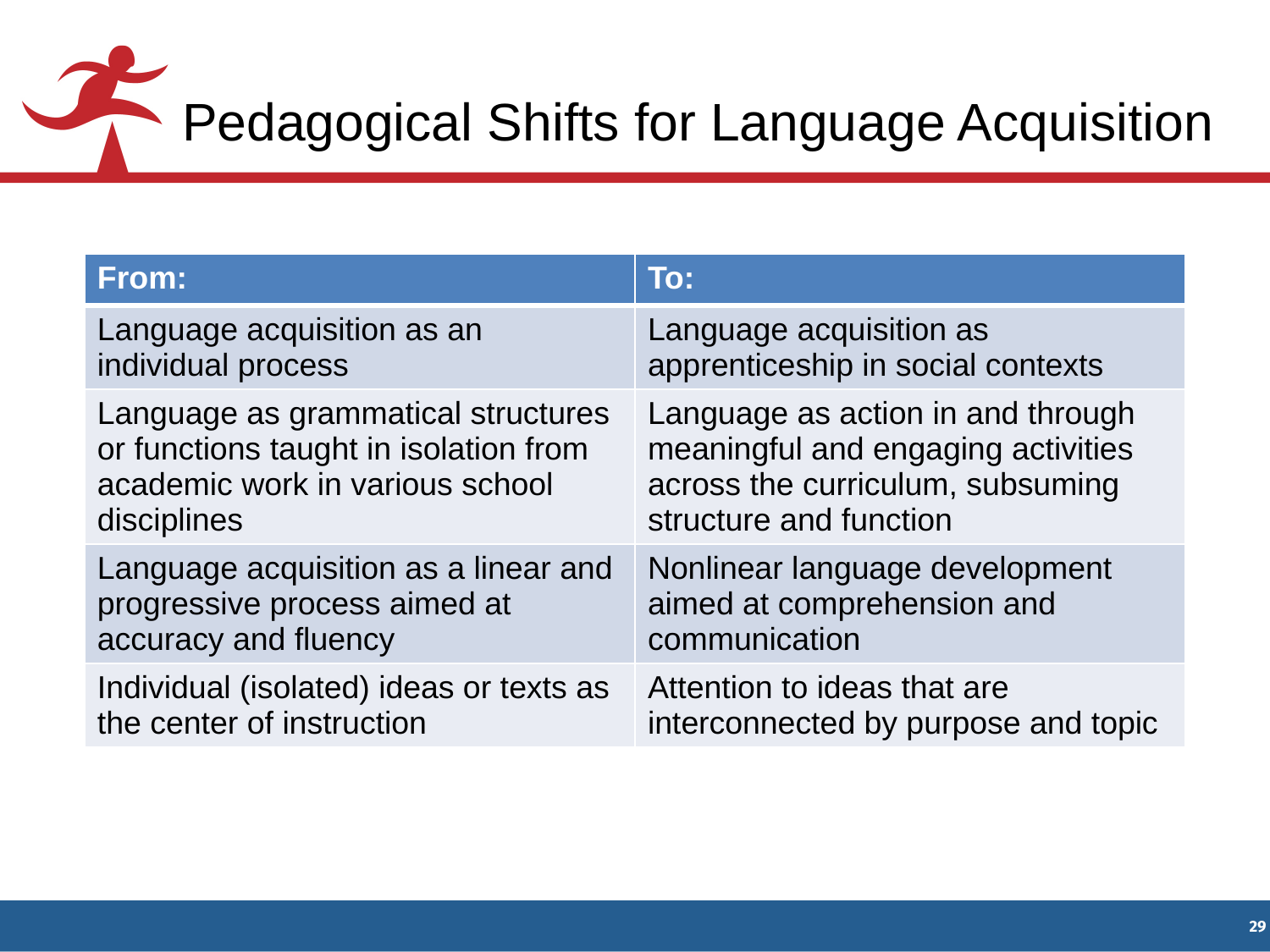

# Pedagogical Shifts for Language Acquisition
| From: | To: |
| --- | --- |
| Language acquisition as an individual process | Language acquisition as apprenticeship in social contexts |
| Language as grammatical structures or functions taught in isolation from academic work in various school disciplines | Language as action in and through meaningful and engaging activities across the curriculum, subsuming structure and function |
| Language acquisition as a linear and progressive process aimed at accuracy and fluency | Nonlinear language development aimed at comprehension and communication |
| Individual (isolated) ideas or texts as the center of instruction | Attention to ideas that are interconnected by purpose and topic |